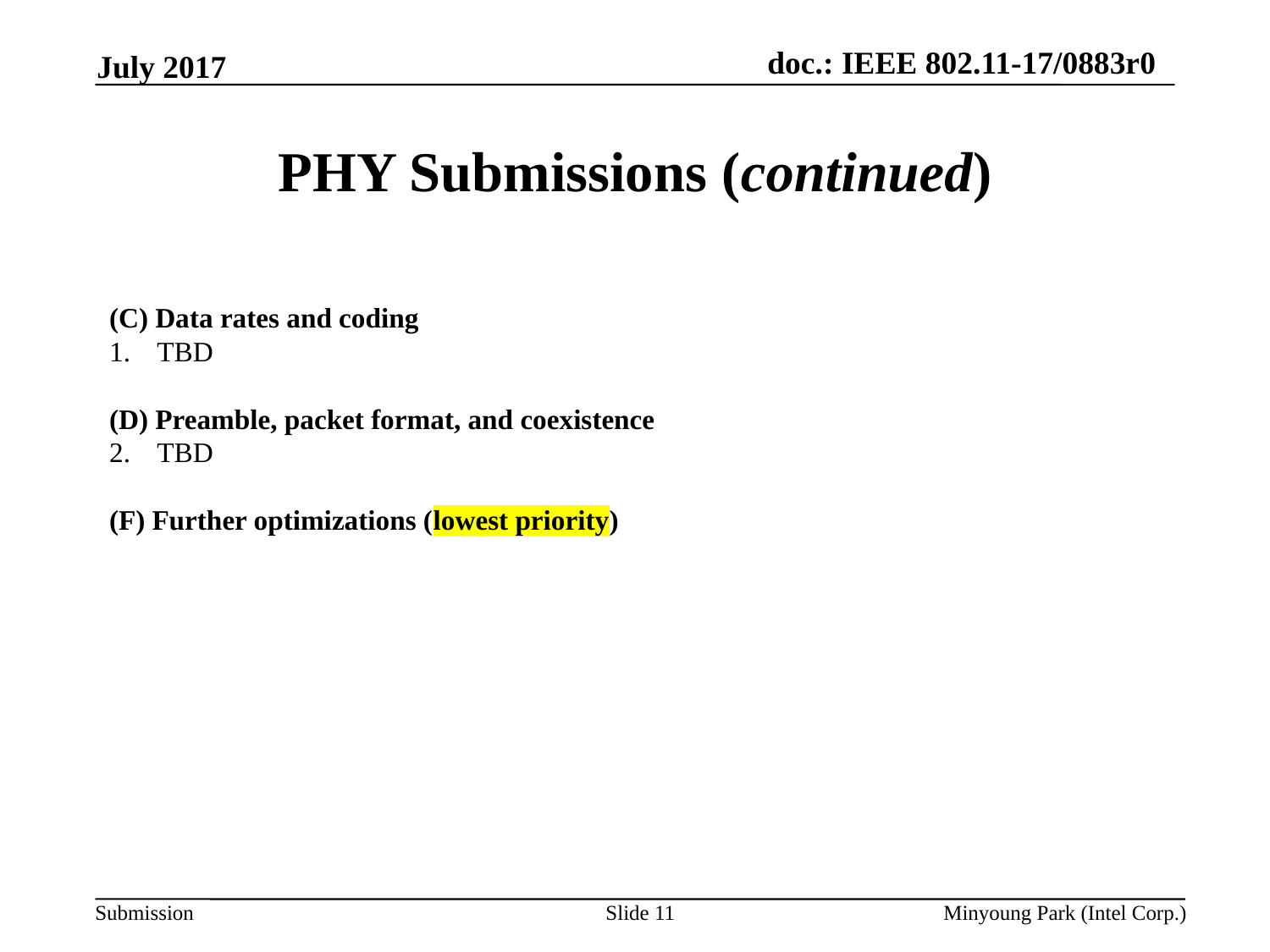

July 2017
# PHY Submissions (continued)
(C) Data rates and coding
TBD

(D) Preamble, packet format, and coexistence
TBD

(F) Further optimizations (lowest priority)
Slide 11
Minyoung Park (Intel Corp.)